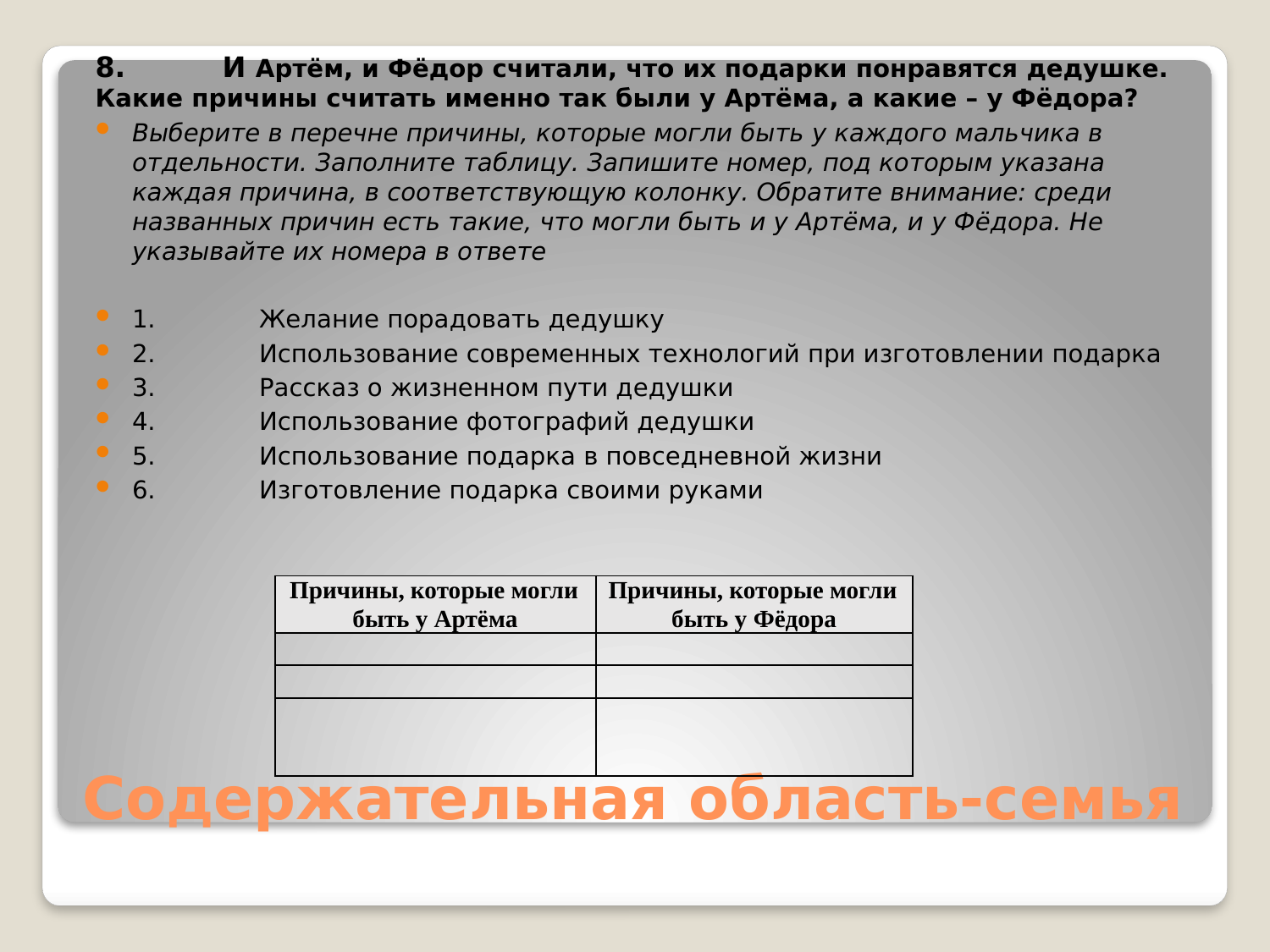

8.	И Артём, и Фёдор считали, что их подарки понравятся дедушке. Какие причины считать именно так были у Артёма, а какие – у Фёдора?
Выберите в перечне причины, которые могли быть у каждого мальчика в отдельности. Заполните таблицу. Запишите номер, под которым указана каждая причина, в соответствующую колонку. Обратите внимание: среди названных причин есть такие, что могли быть и у Артёма, и у Фёдора. Не указывайте их номера в ответе

1.	Желание порадовать дедушку
2.	Использование современных технологий при изготовлении подарка
3.	Рассказ о жизненном пути дедушки
4.	Использование фотографий дедушки
5.	Использование подарка в повседневной жизни
6.	Изготовление подарка своими руками

| Причины, которые могли быть у Артёма | Причины, которые могли быть у Фёдора |
| --- | --- |
|  |  |
|  |  |
|  |  |

# Содержательная область-семья